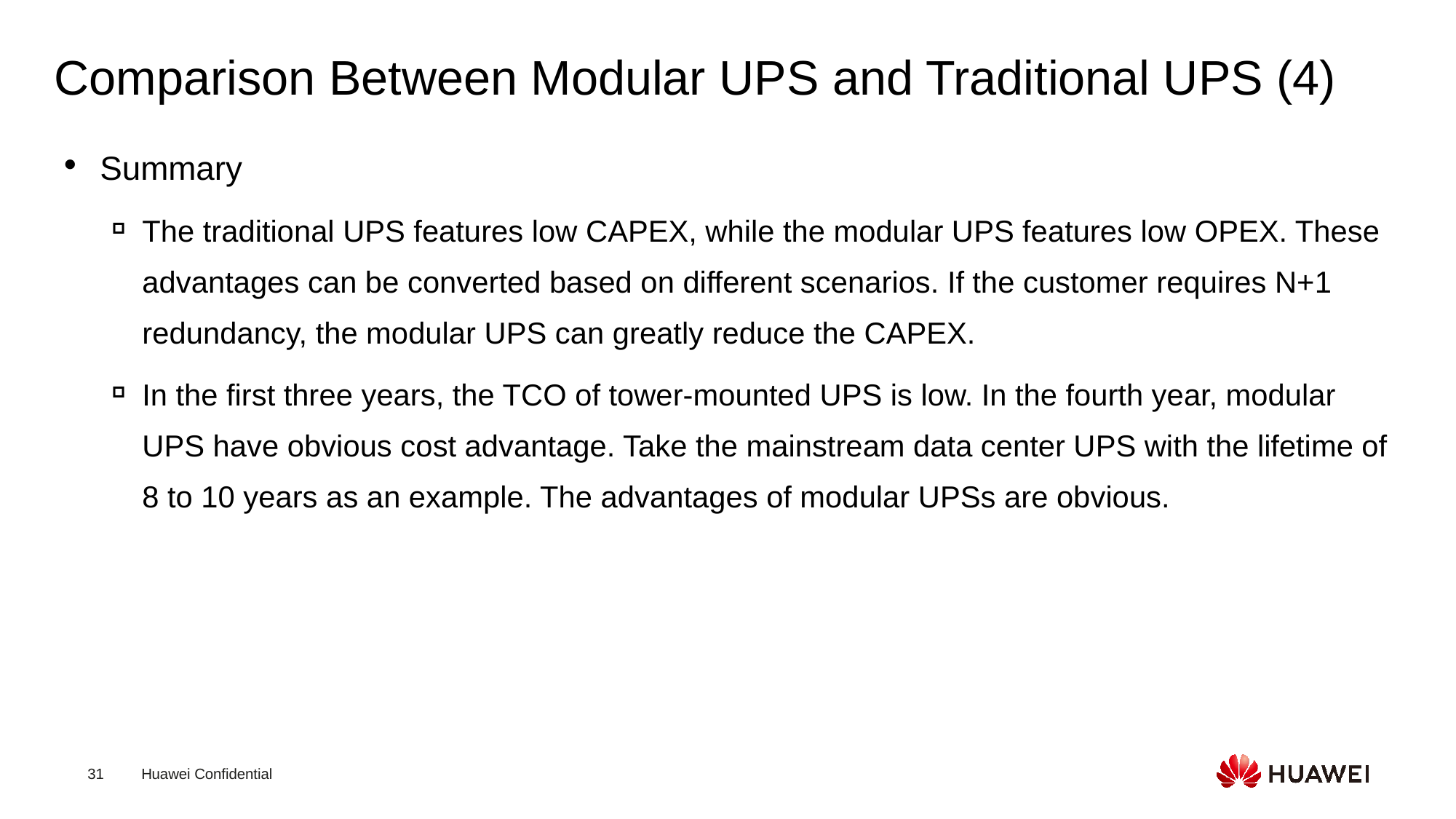

# Comparison Between Modular UPS and Traditional UPS (4)
Summary
The traditional UPS features low CAPEX, while the modular UPS features low OPEX. These advantages can be converted based on different scenarios. If the customer requires N+1 redundancy, the modular UPS can greatly reduce the CAPEX.
In the first three years, the TCO of tower-mounted UPS is low. In the fourth year, modular UPS have obvious cost advantage. Take the mainstream data center UPS with the lifetime of 8 to 10 years as an example. The advantages of modular UPSs are obvious.